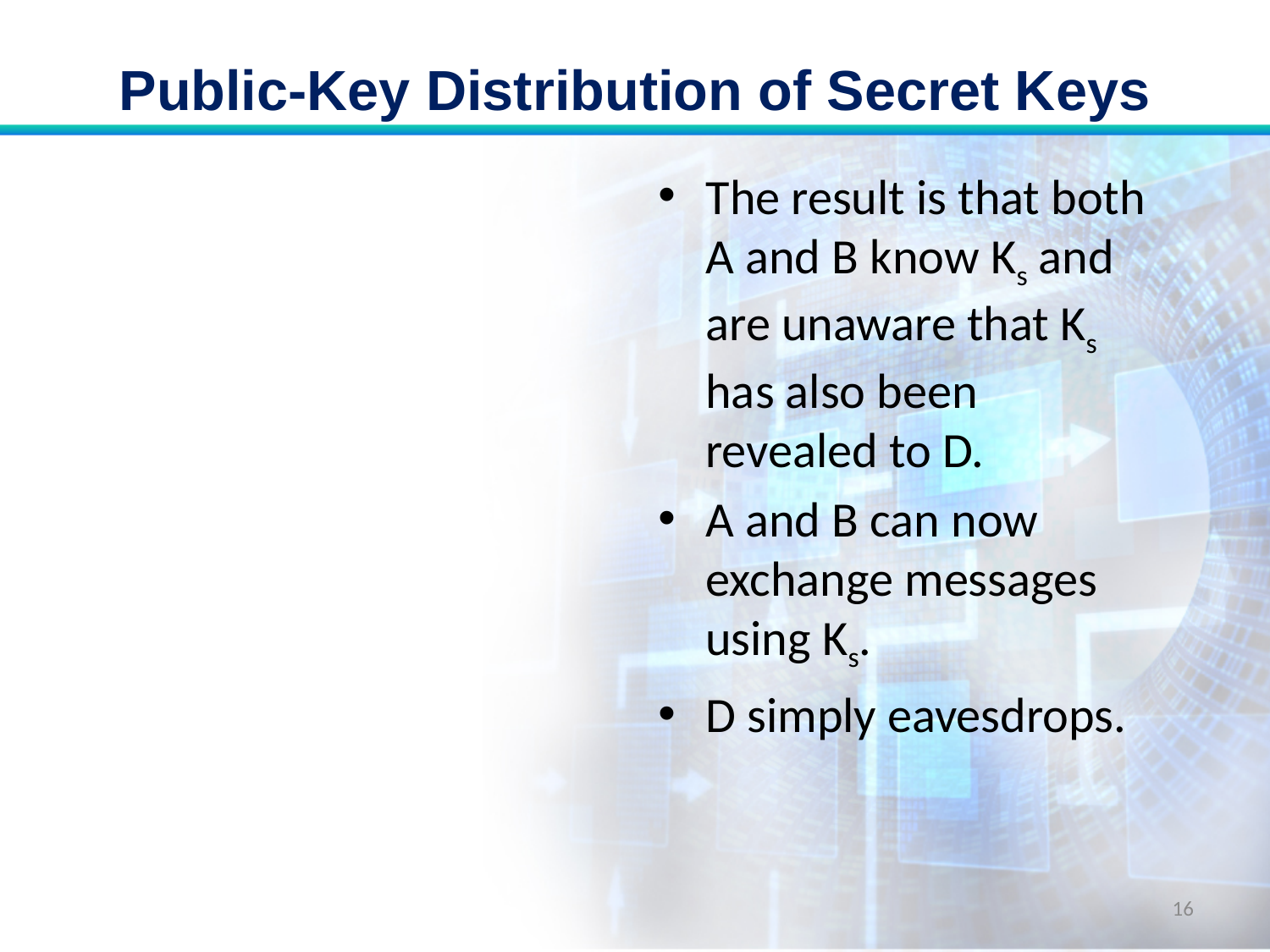

# Public-Key Distribution of Secret Keys
The result is that both A and B know Ks and are unaware that Ks has also been revealed to D.
A and B can now exchange messages using Ks.
D simply eavesdrops.
16